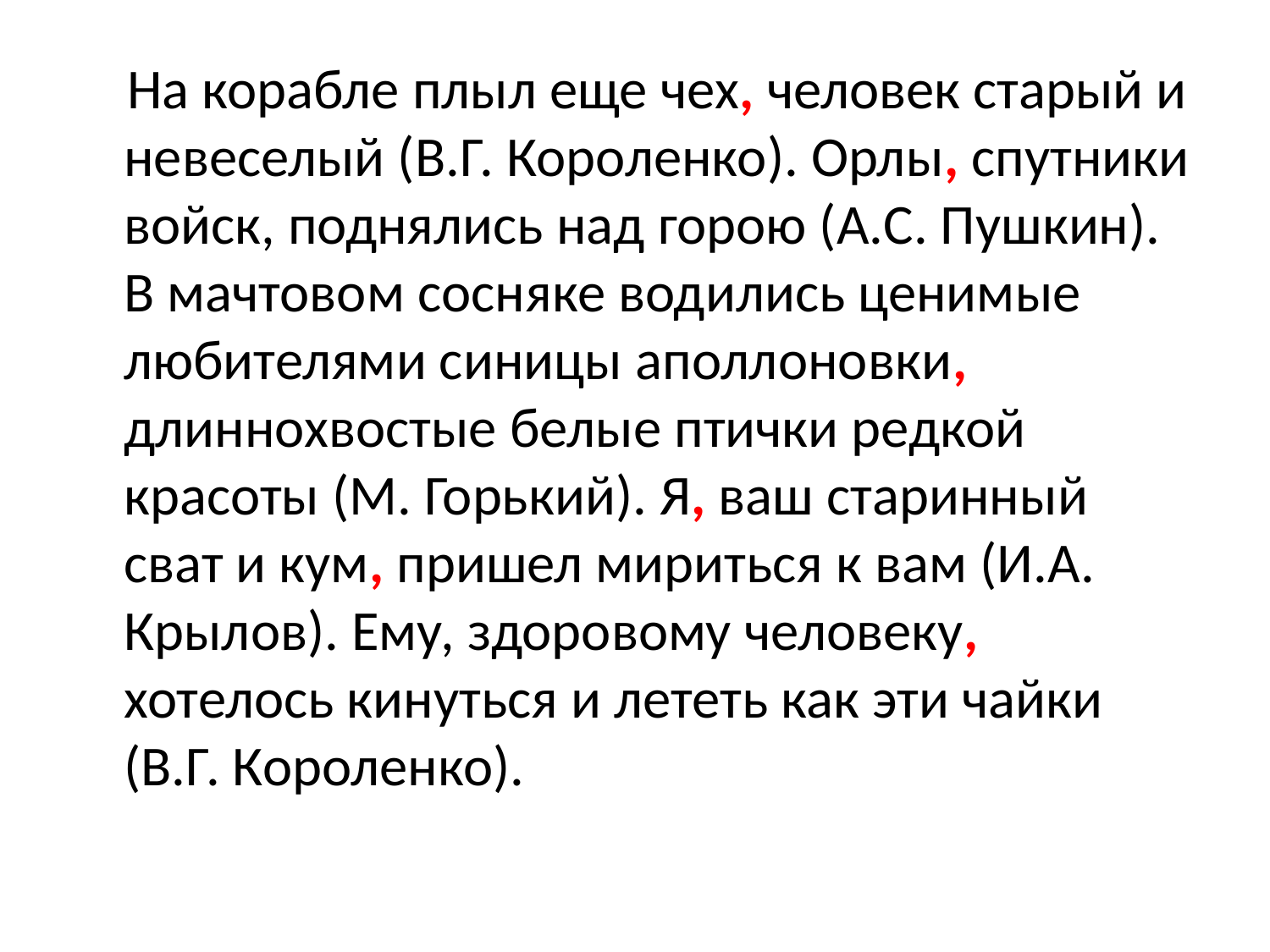

На корабле плыл еще чех, человек старый и невеселый (В.Г. Короленко). Орлы, спутники войск, поднялись над горою (А.С. Пушкин). В мачтовом сосняке водились ценимые любителями синицы аполлоновки,  длиннохвостые белые птички редкой красоты (М. Горький). Я, ваш старинный сват и кум, пришел мириться к вам (И.А. Крылов). Ему, здоровому человеку, хотелось кинуться и лететь как эти чайки (В.Г. Короленко).